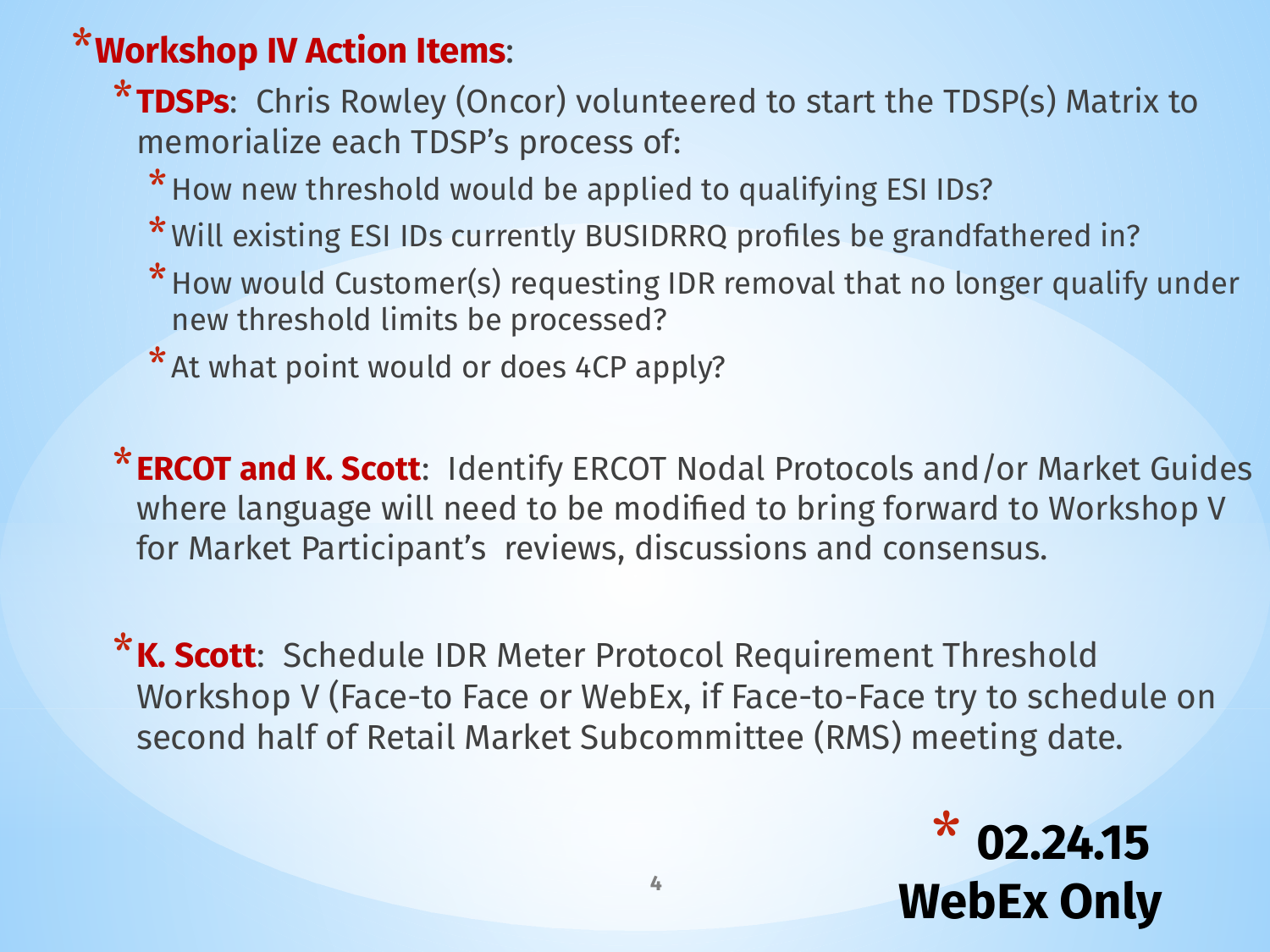

Workshop IV Action Items:
TDSPs:  Chris Rowley (Oncor) volunteered to start the TDSP(s) Matrix to memorialize each TDSP’s process of:
How new threshold would be applied to qualifying ESI IDs?
Will existing ESI IDs currently BUSIDRRQ profiles be grandfathered in?
How would Customer(s) requesting IDR removal that no longer qualify under new threshold limits be processed?
At what point would or does 4CP apply?

ERCOT and K. Scott:  Identify ERCOT Nodal Protocols and/or Market Guides where language will need to be modified to bring forward to Workshop V for Market Participant’s  reviews, discussions and consensus.

K. Scott:  Schedule IDR Meter Protocol Requirement Threshold Workshop V (Face-to Face or WebEx, if Face-to-Face try to schedule on second half of Retail Market Subcommittee (RMS) meeting date.
# 02.24.15 WebEx Only
4